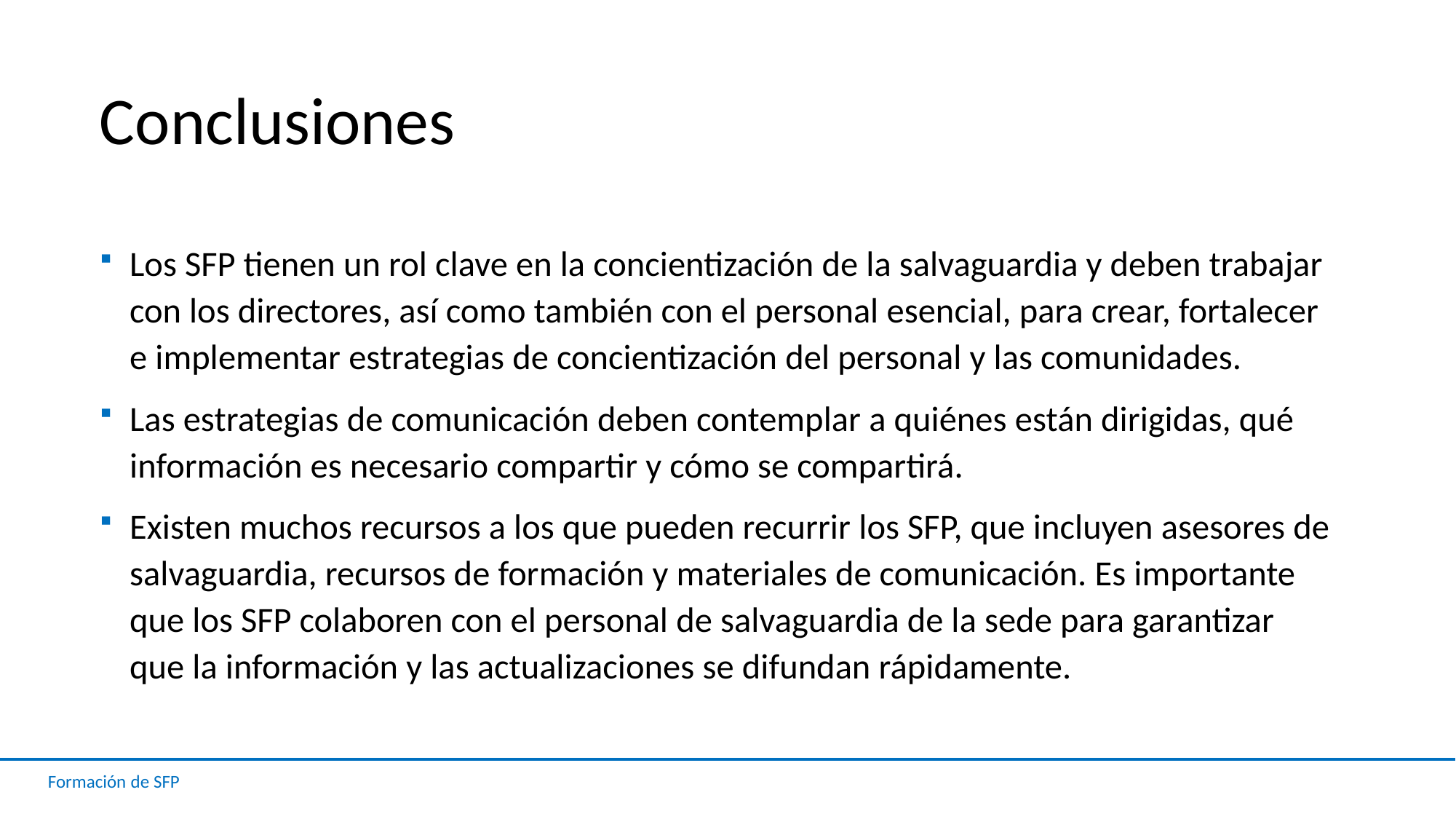

# Conclusiones
Los SFP tienen un rol clave en la concientización de la salvaguardia y deben trabajar con los directores, así como también con el personal esencial, para crear, fortalecer e implementar estrategias de concientización del personal y las comunidades.
Las estrategias de comunicación deben contemplar a quiénes están dirigidas, qué información es necesario compartir y cómo se compartirá.
Existen muchos recursos a los que pueden recurrir los SFP, que incluyen asesores de salvaguardia, recursos de formación y materiales de comunicación. Es importante que los SFP colaboren con el personal de salvaguardia de la sede para garantizar que la información y las actualizaciones se difundan rápidamente.

Formación de SFP